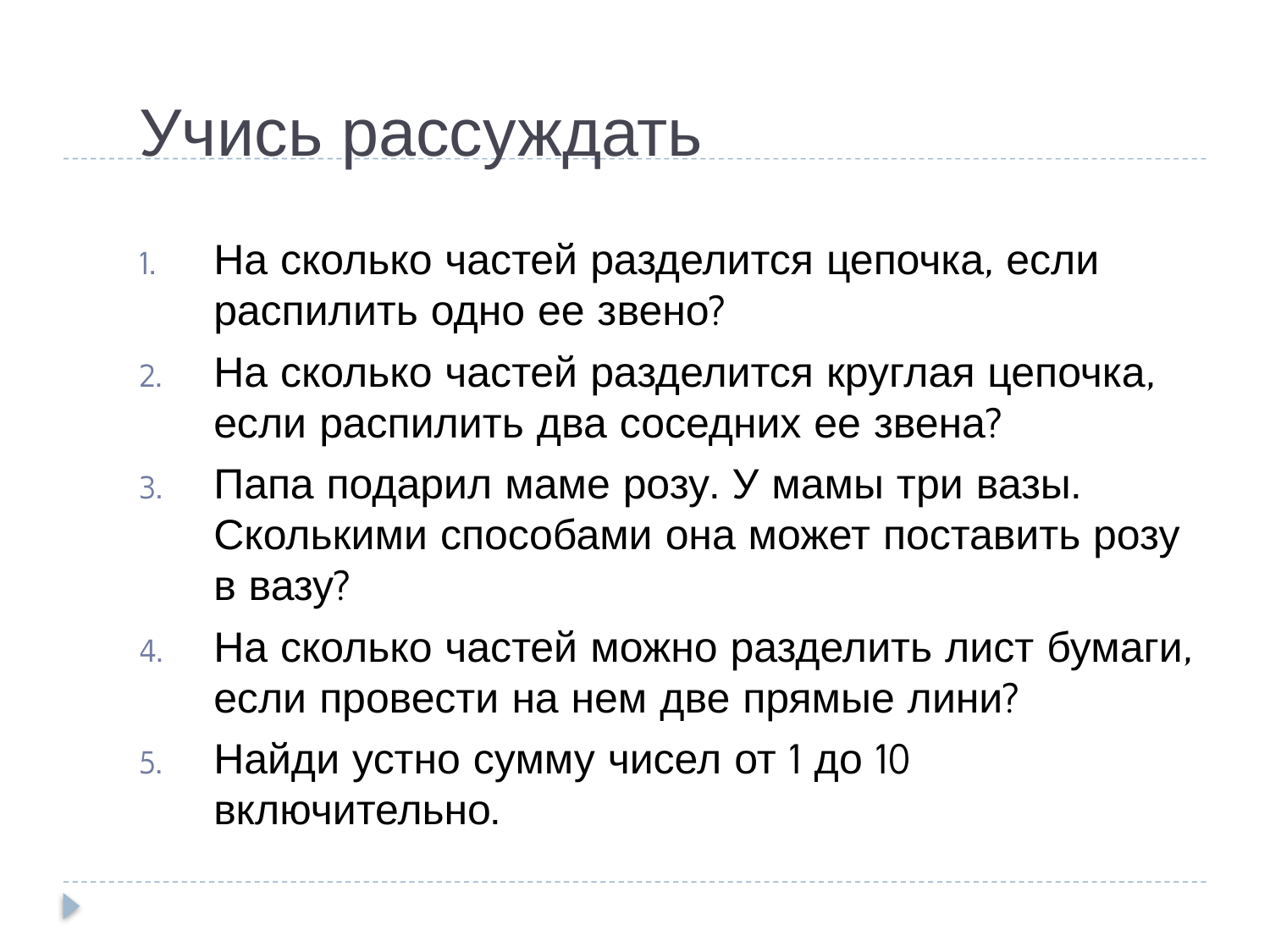

# Учись рассуждать
На сколько частей разделится цепочка, если распилить одно ее звено?
На сколько частей разделится круглая цепочка, если распилить два соседних ее звена?
Папа подарил маме розу. У мамы три вазы. Сколькими способами она может поставить розу в вазу?
На сколько частей можно разделить лист бумаги, если провести на нем две прямые лини?
Найди устно сумму чисел от 1 до 10 включительно.